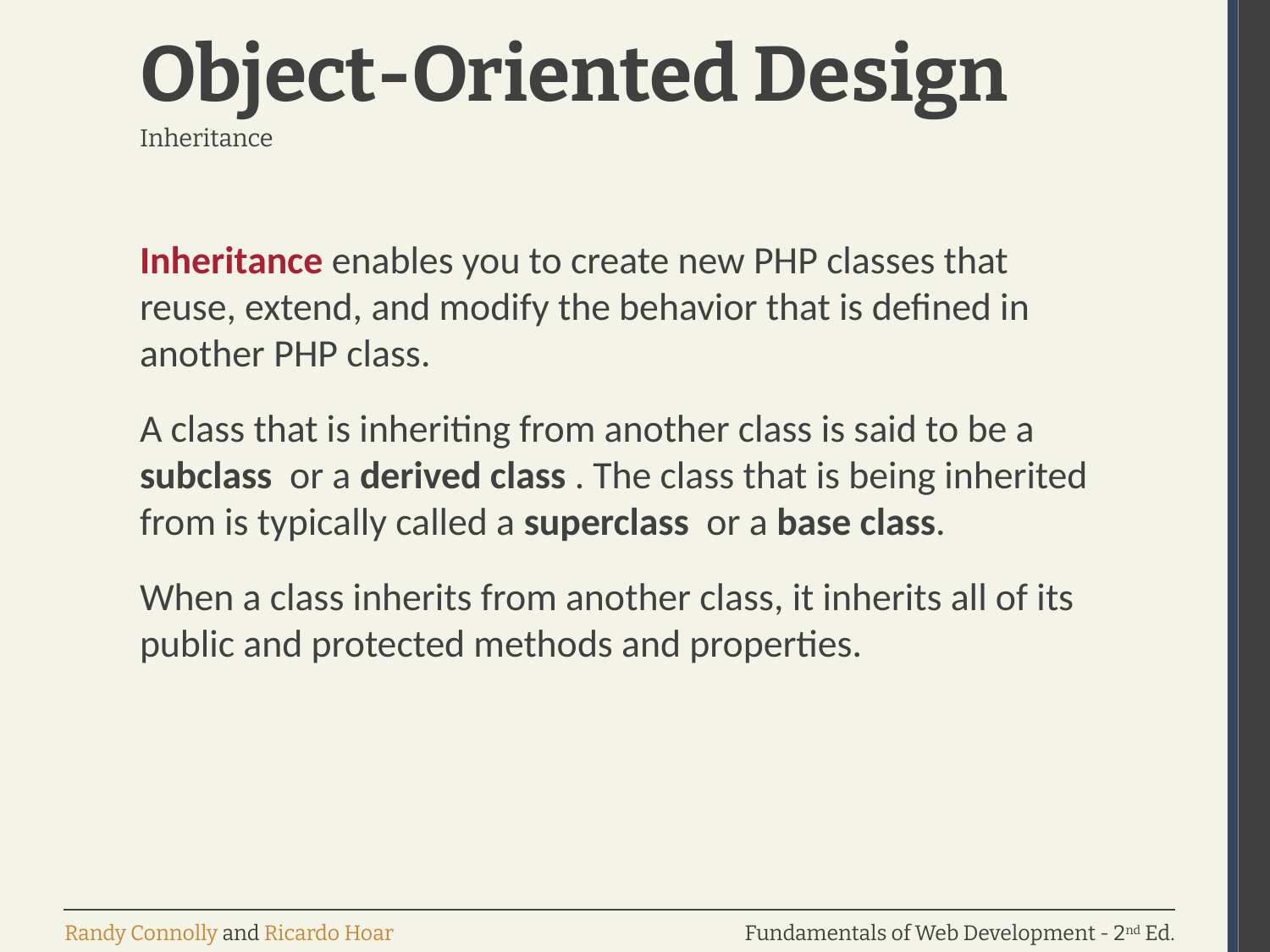

# Object-Oriented Design
Inheritance
Inheritance enables you to create new PHP classes that reuse, extend, and modify the behavior that is defined in another PHP class.
A class that is inheriting from another class is said to be a subclass  or a derived class . The class that is being inherited from is typically called a superclass  or a base class.
When a class inherits from another class, it inherits all of its public and protected methods and properties.